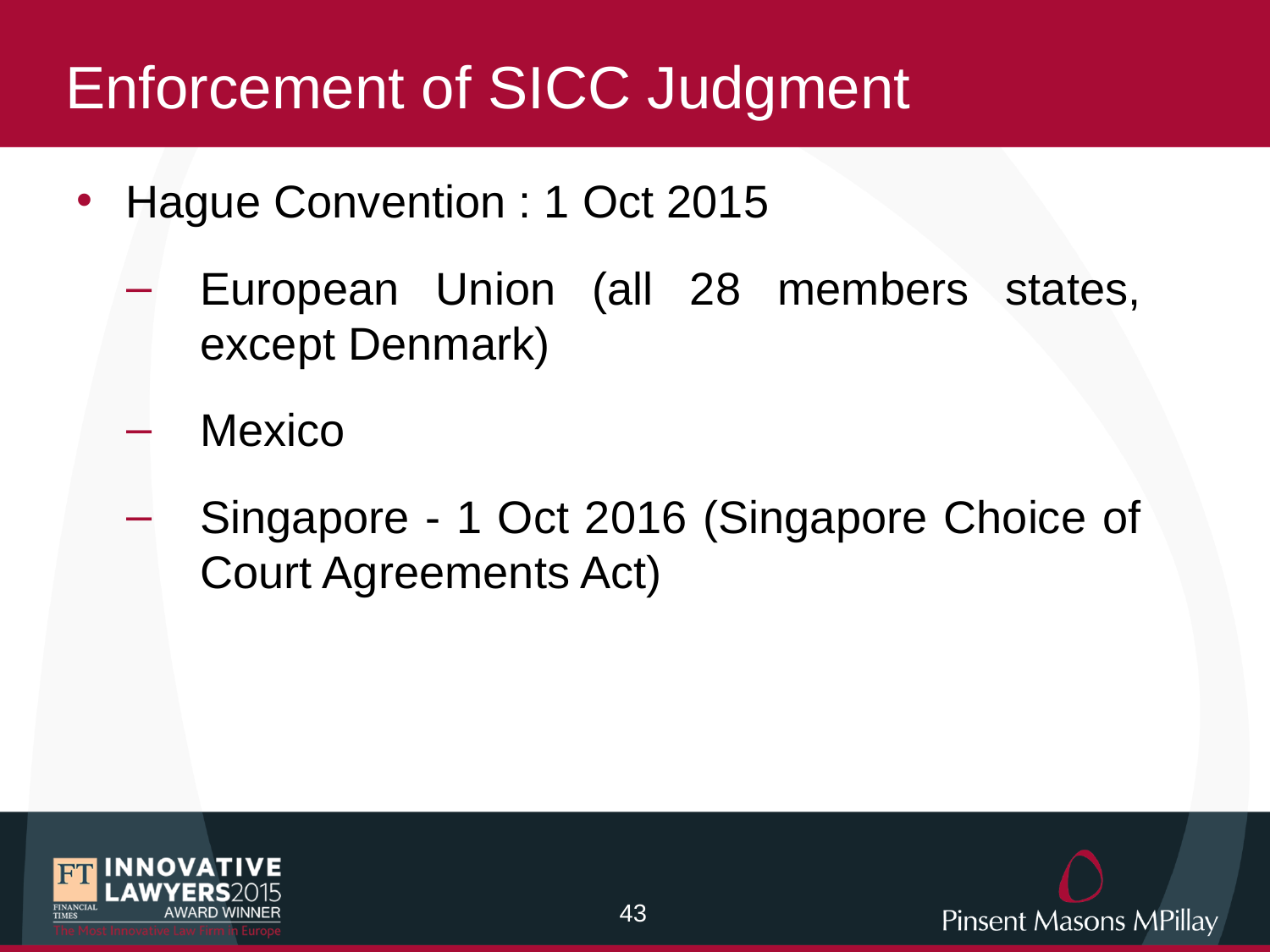

# Enforcement of SICC Judgment
Hague Convention : 1 Oct 2015
European Union (all 28 members states, except Denmark)
Mexico
Singapore - 1 Oct 2016 (Singapore Choice of Court Agreements Act)

43